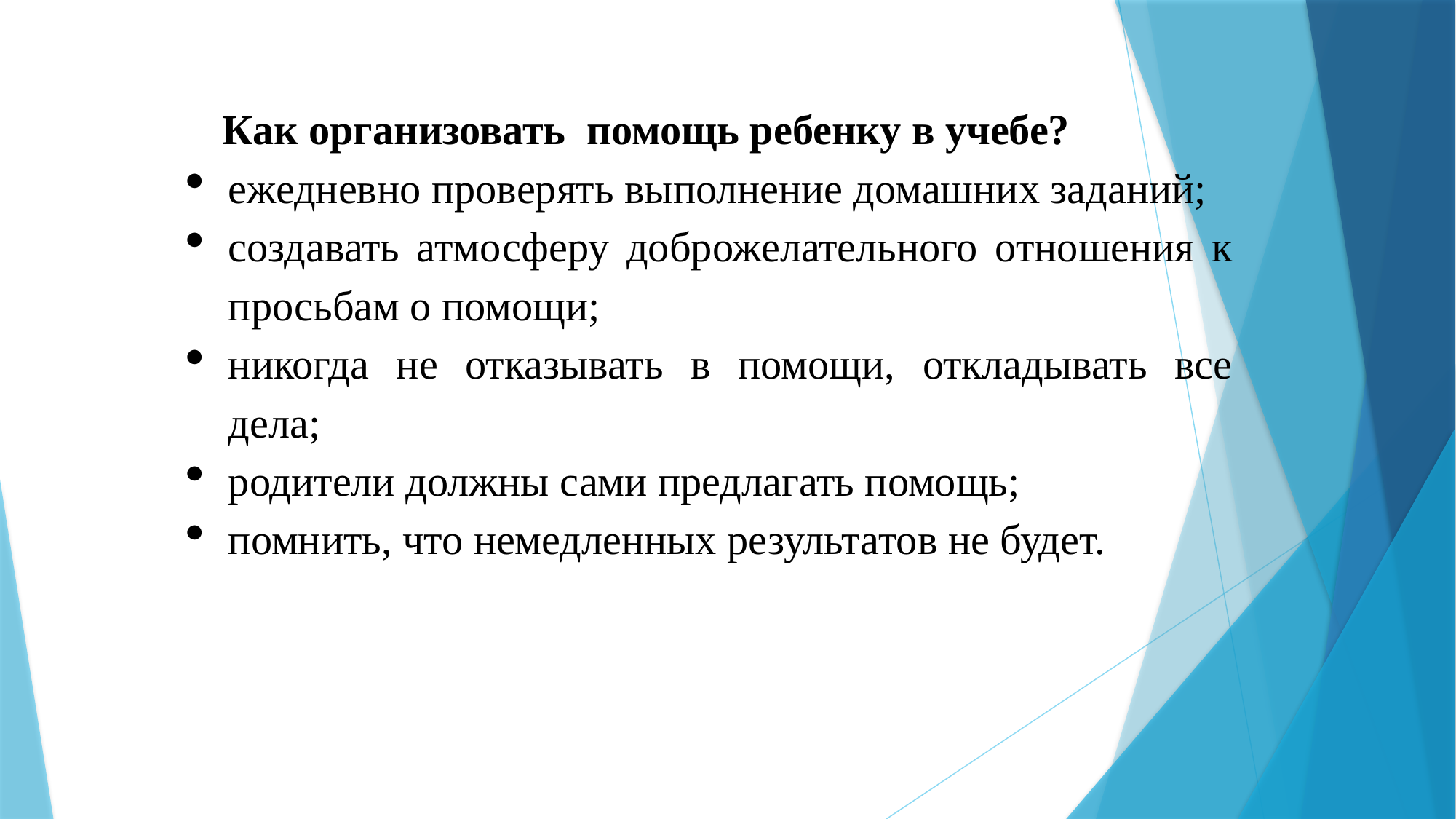

Как организовать  помощь ребенку в учебе?
ежедневно проверять выполнение домашних заданий;
создавать атмосферу доброжелательного отношения к просьбам о помощи;
никогда не отказывать в помощи, откладывать все дела;
родители должны сами предлагать помощь;
помнить, что немедленных результатов не будет.